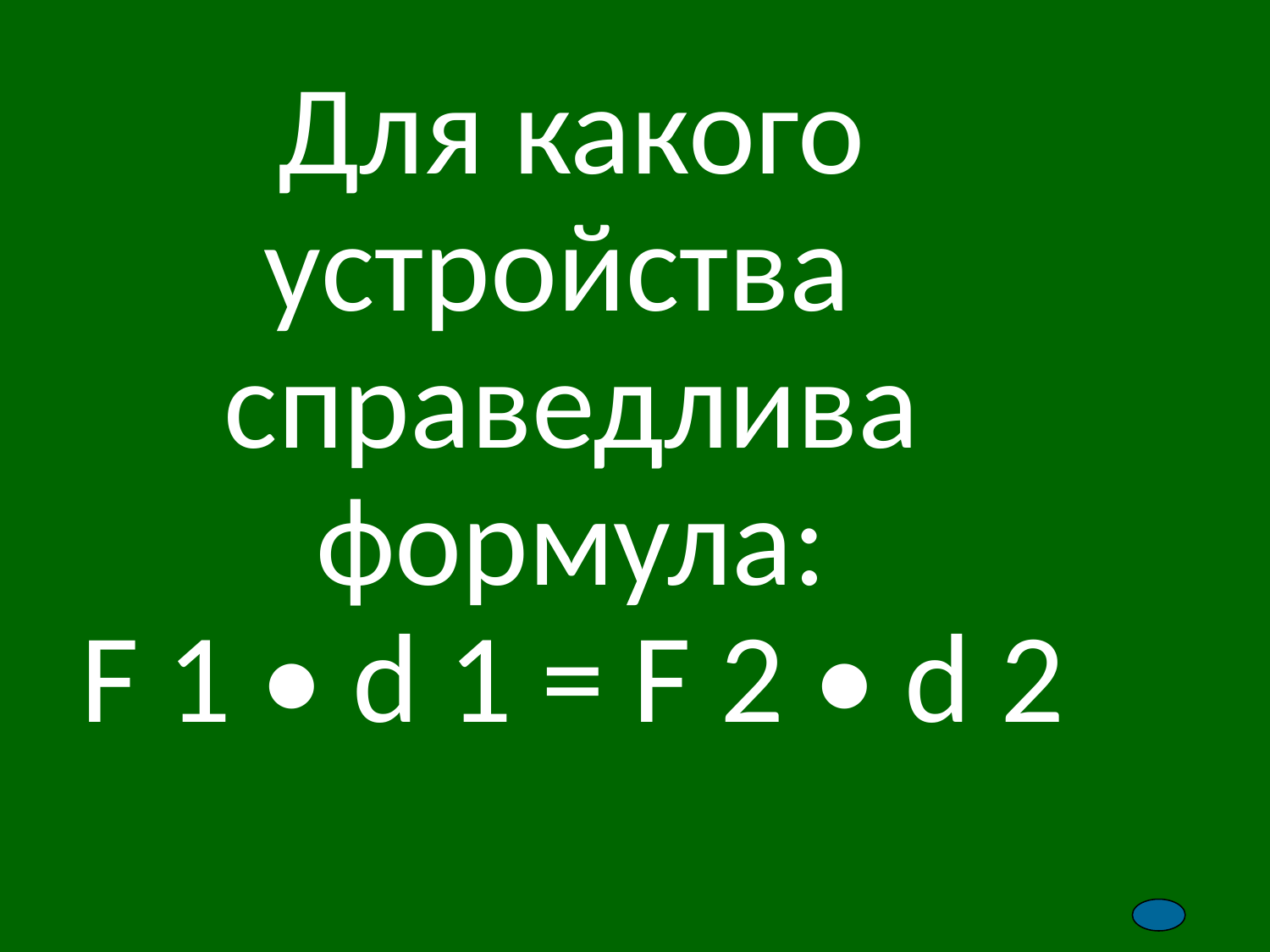

Для какого устройства  справедлива формула:
 F 1 • d 1 = F 2 • d 2